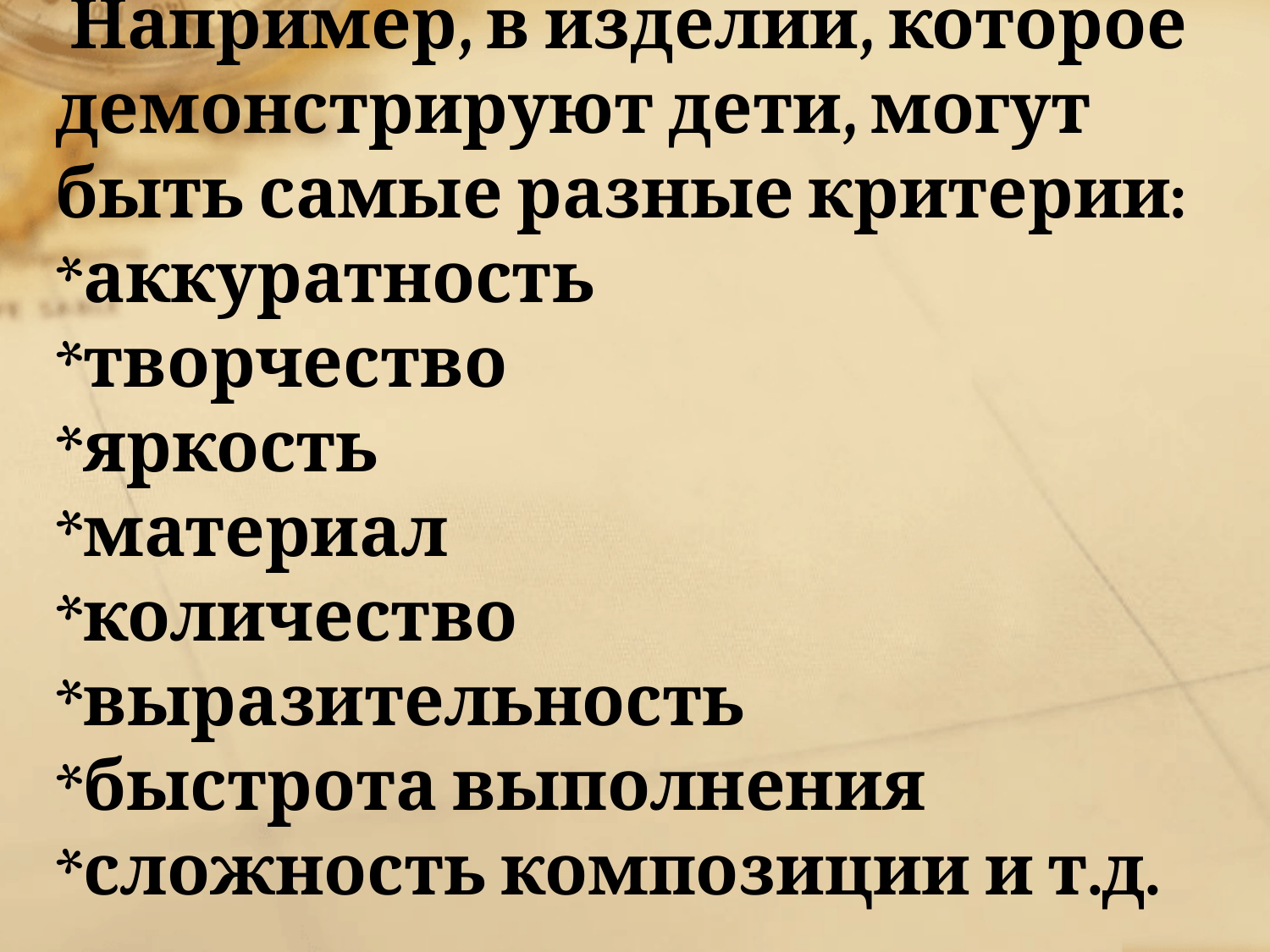

Например, в изделии, которое демонстрируют дети, могут быть самые разные критерии:
*аккуратность
*творчество
*яркость
*материал
*количество
*выразительность
*быстрота выполнения
*сложность композиции и т.д.
#